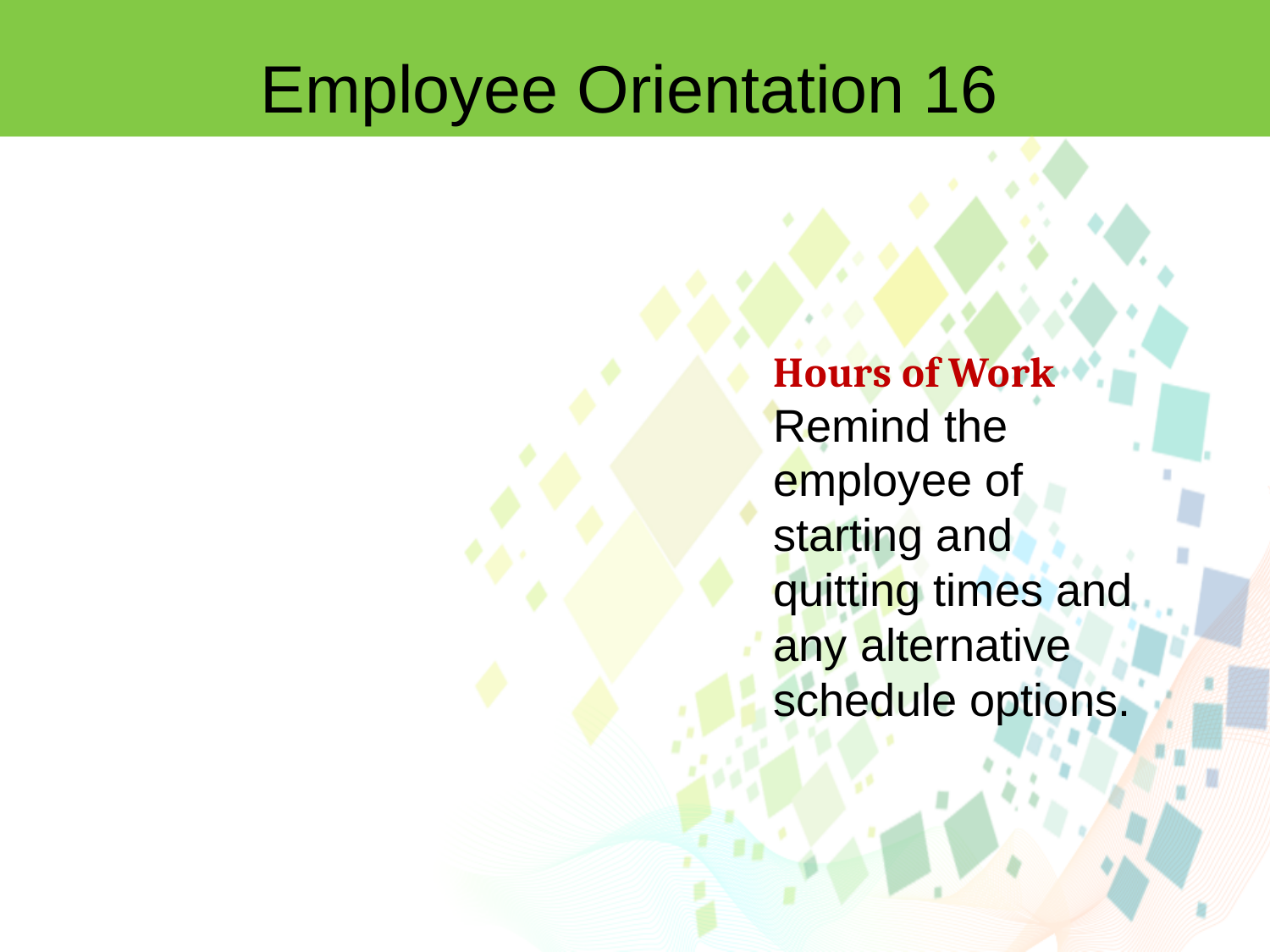

Employee Orientation 16
Hours of Work
Remind the employee of starting and quitting times and any alternative schedule options.